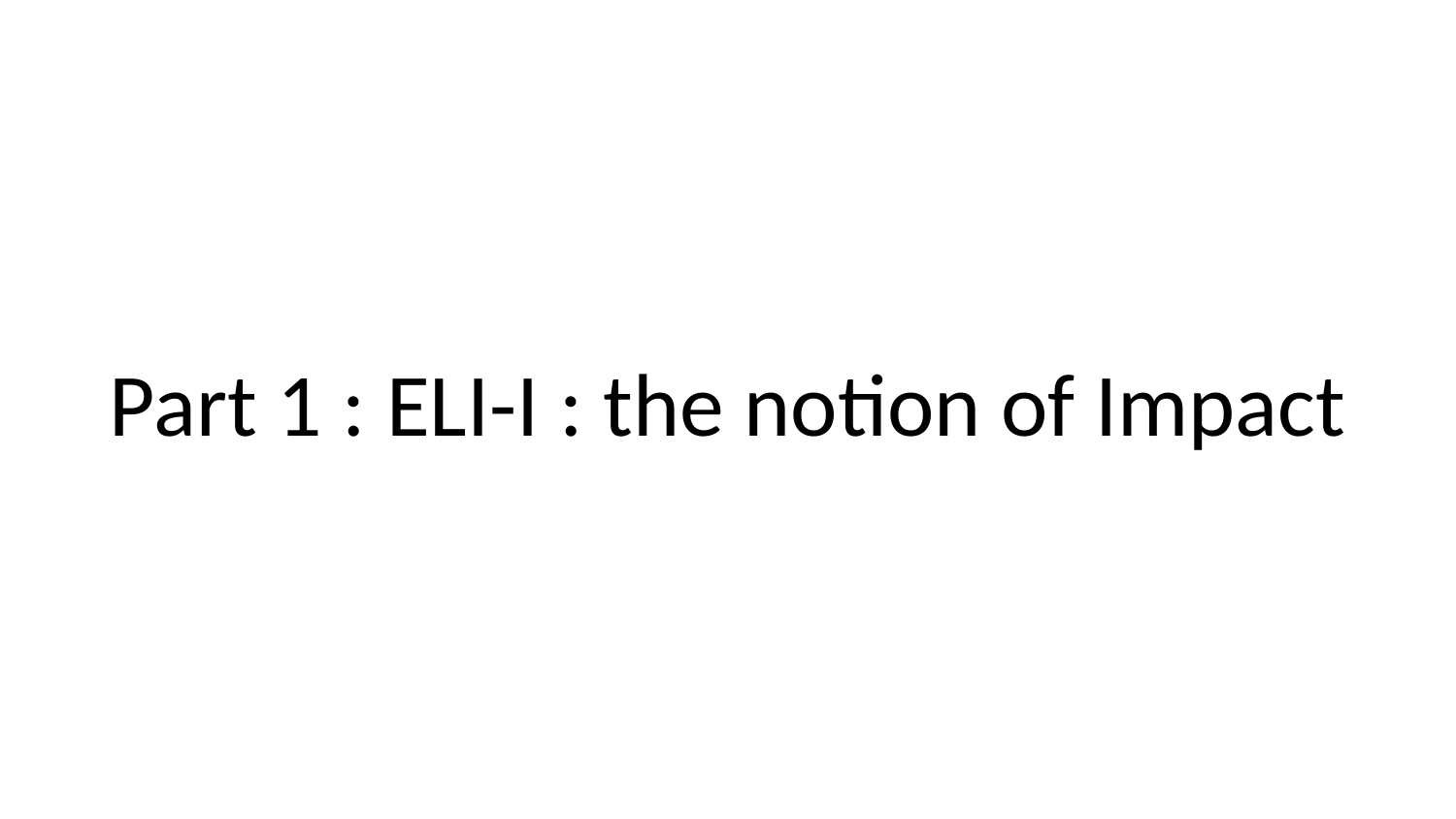

# Part 1 : ELI-I : the notion of Impact